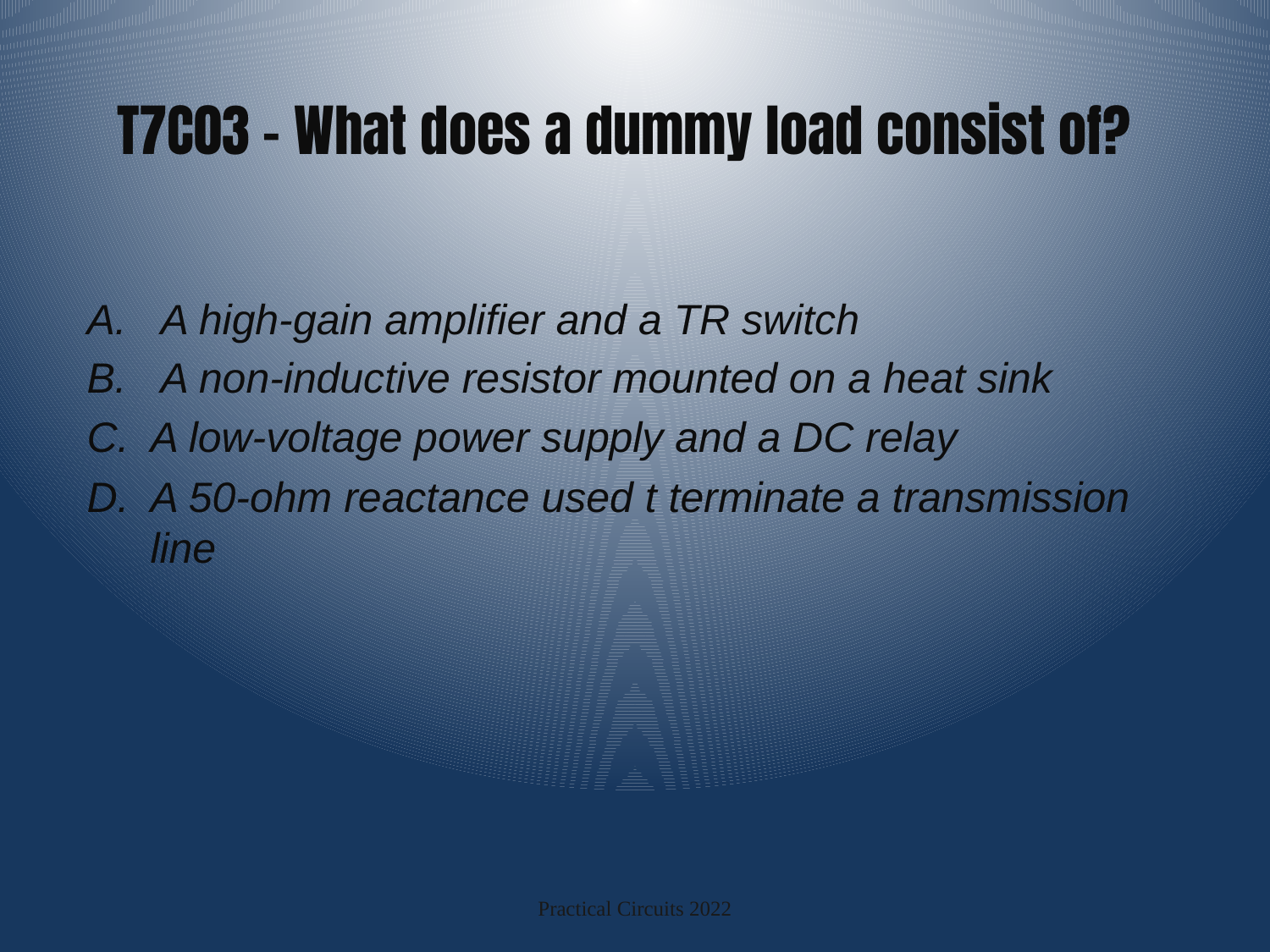

# T7C03 – What does a dummy load consist of?
A.   A high-gain amplifier and a TR switch
B.   A non-inductive resistor mounted on a heat sink
A low-voltage power supply and a DC relay
A 50-ohm reactance used t terminate a transmission line

Practical Circuits 2022